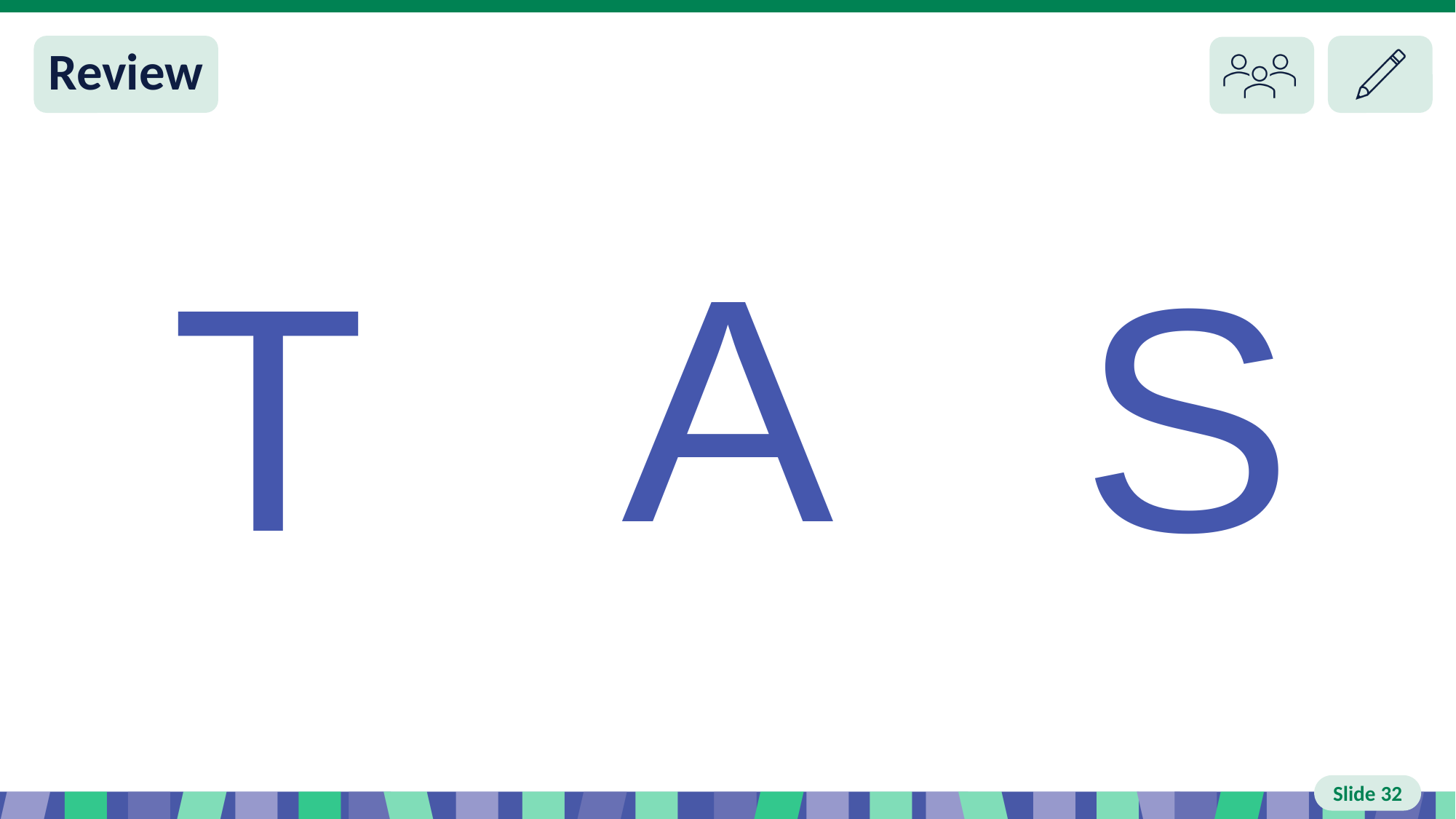

# Slide 32 Review
A
T
S